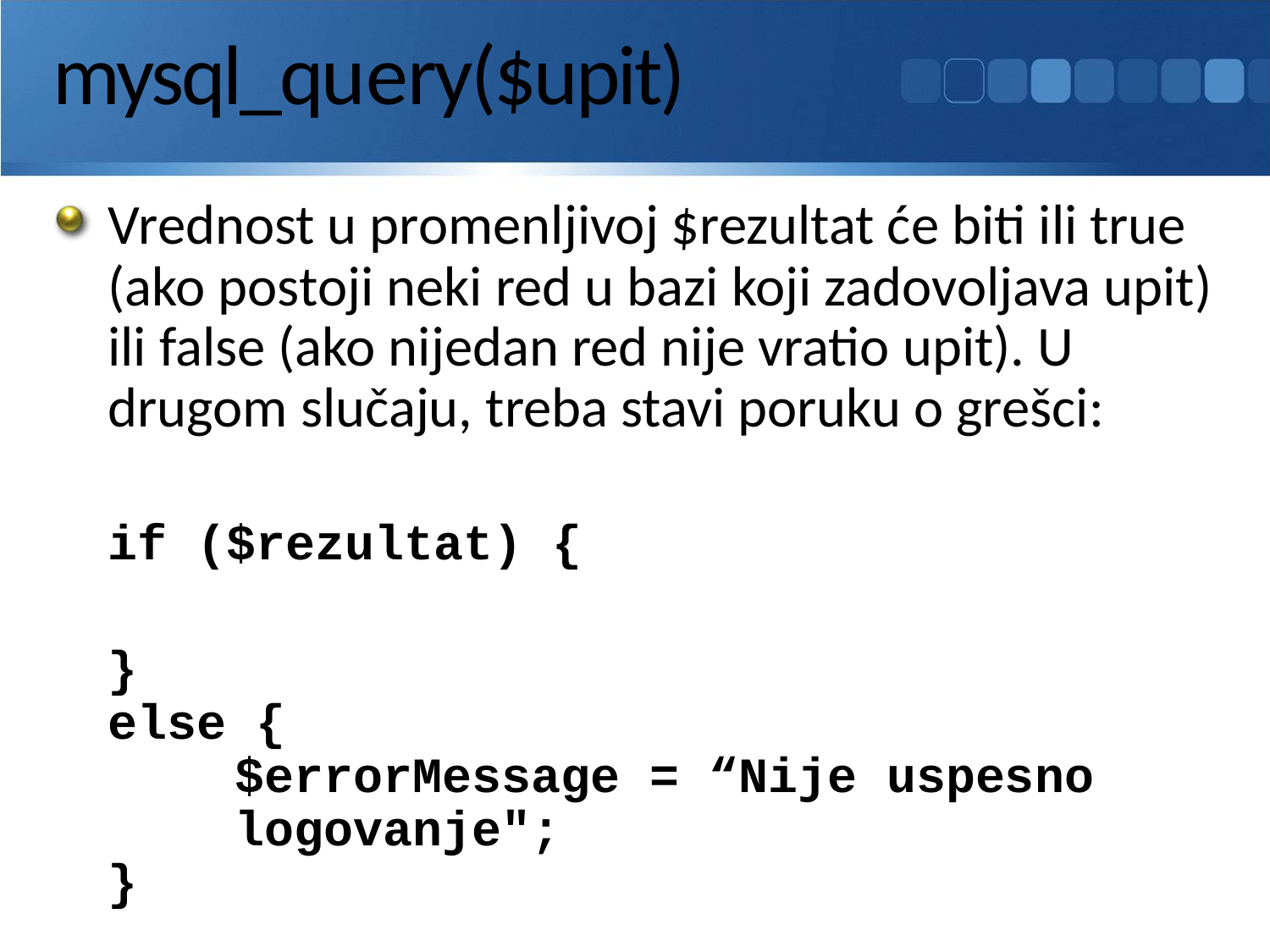

# mysql_query($upit)
Vrednost u promenljivoj $rezultat će biti ili true (ako postoji neki red u bazi koji zadovoljava upit) ili false (ako nijedan red nije vratio upit). U drugom slučaju, treba stavi poruku o grešci:
	if ($rezultat) {

	}
else {
	$errorMessage = “Nije uspesno 	logovanje";
}